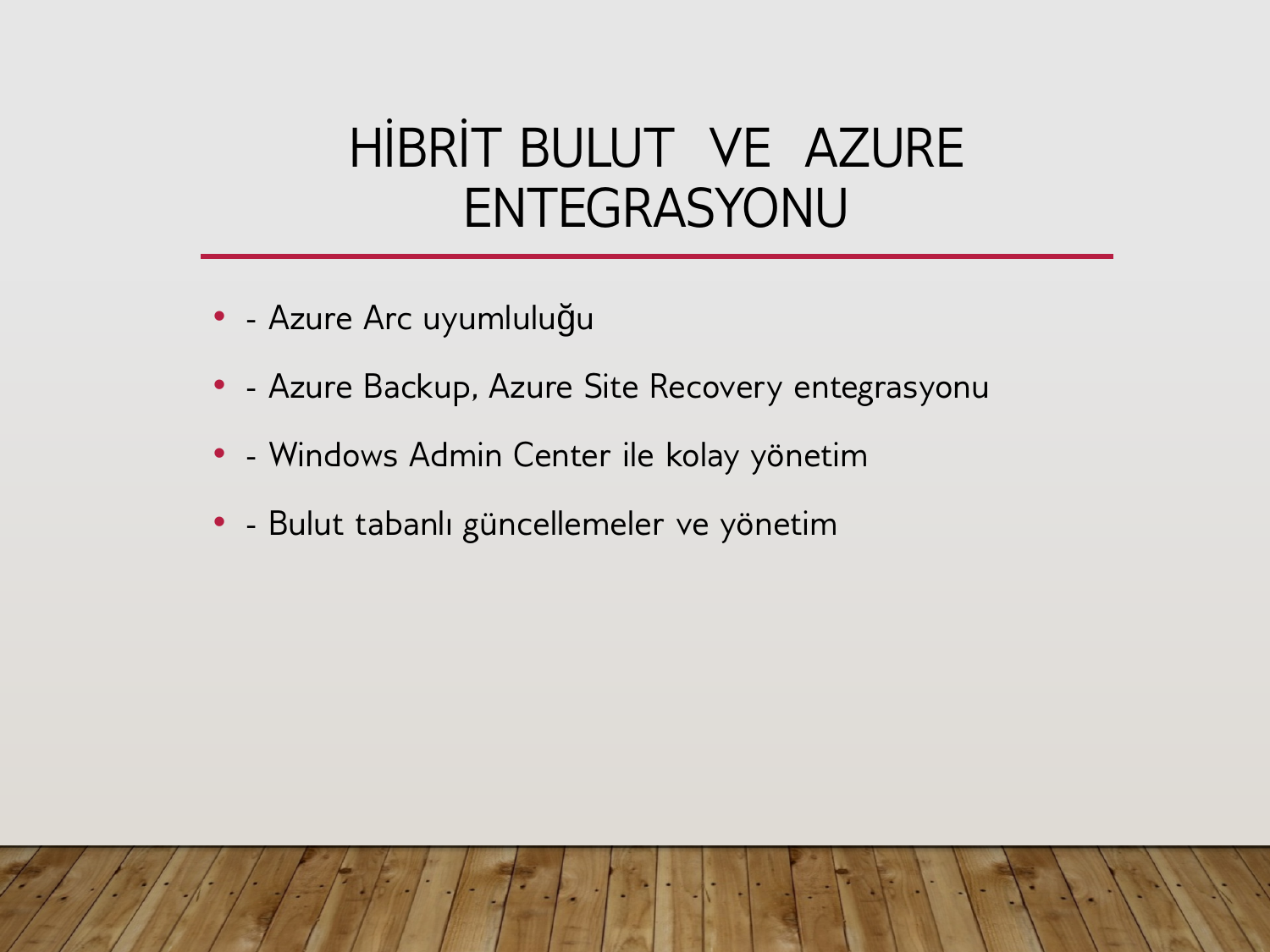

# Hibrit Bulut  ve  Azure Entegrasyonu
- Azure Arc uyumluluğu
- Azure Backup, Azure Site Recovery entegrasyonu
- Windows Admin Center ile kolay yönetim
- Bulut tabanlı güncellemeler ve yönetim